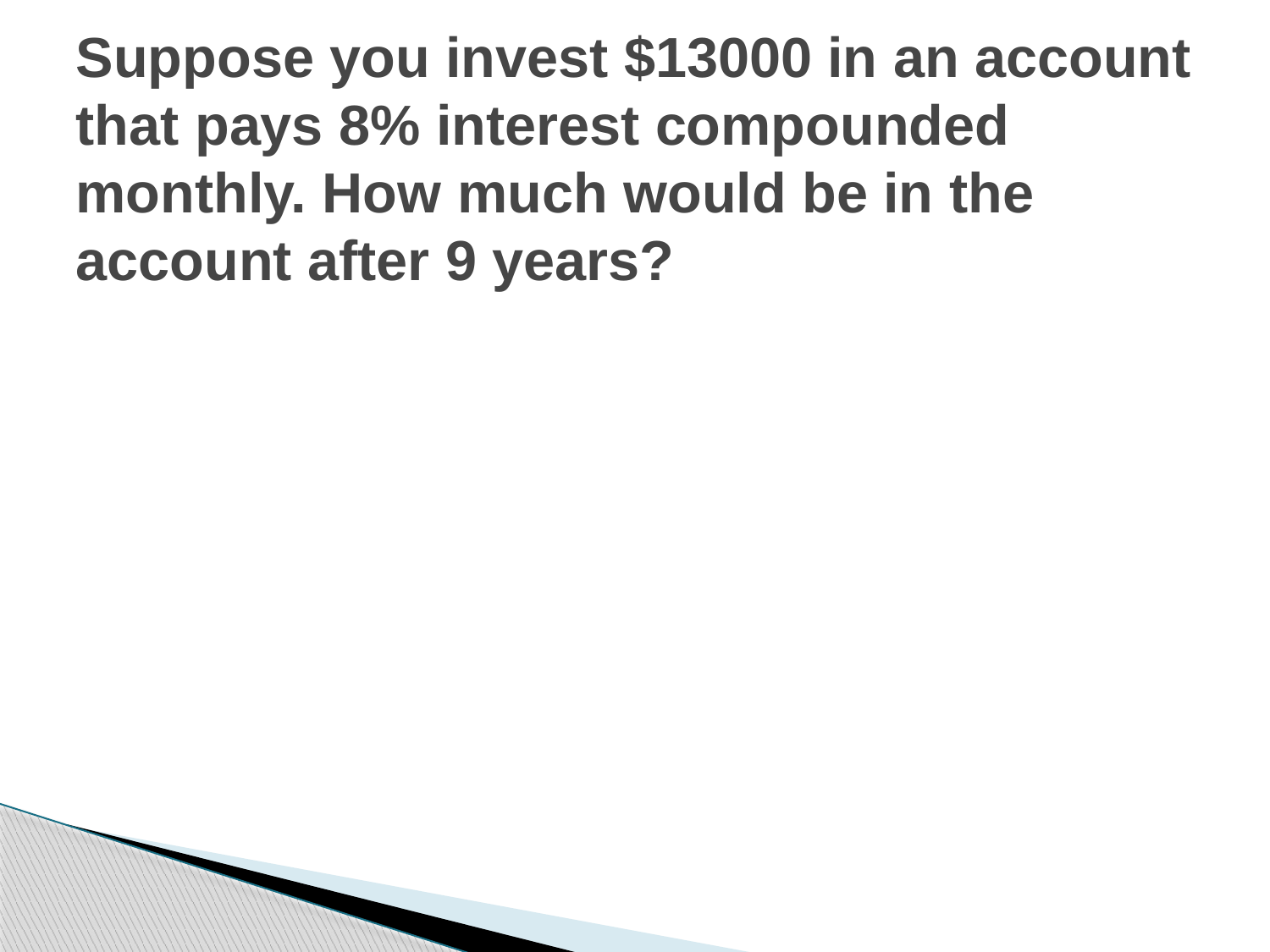

# Suppose you invest $13000 in an account that pays 8% interest compounded monthly. How much would be in the account after 9 years?